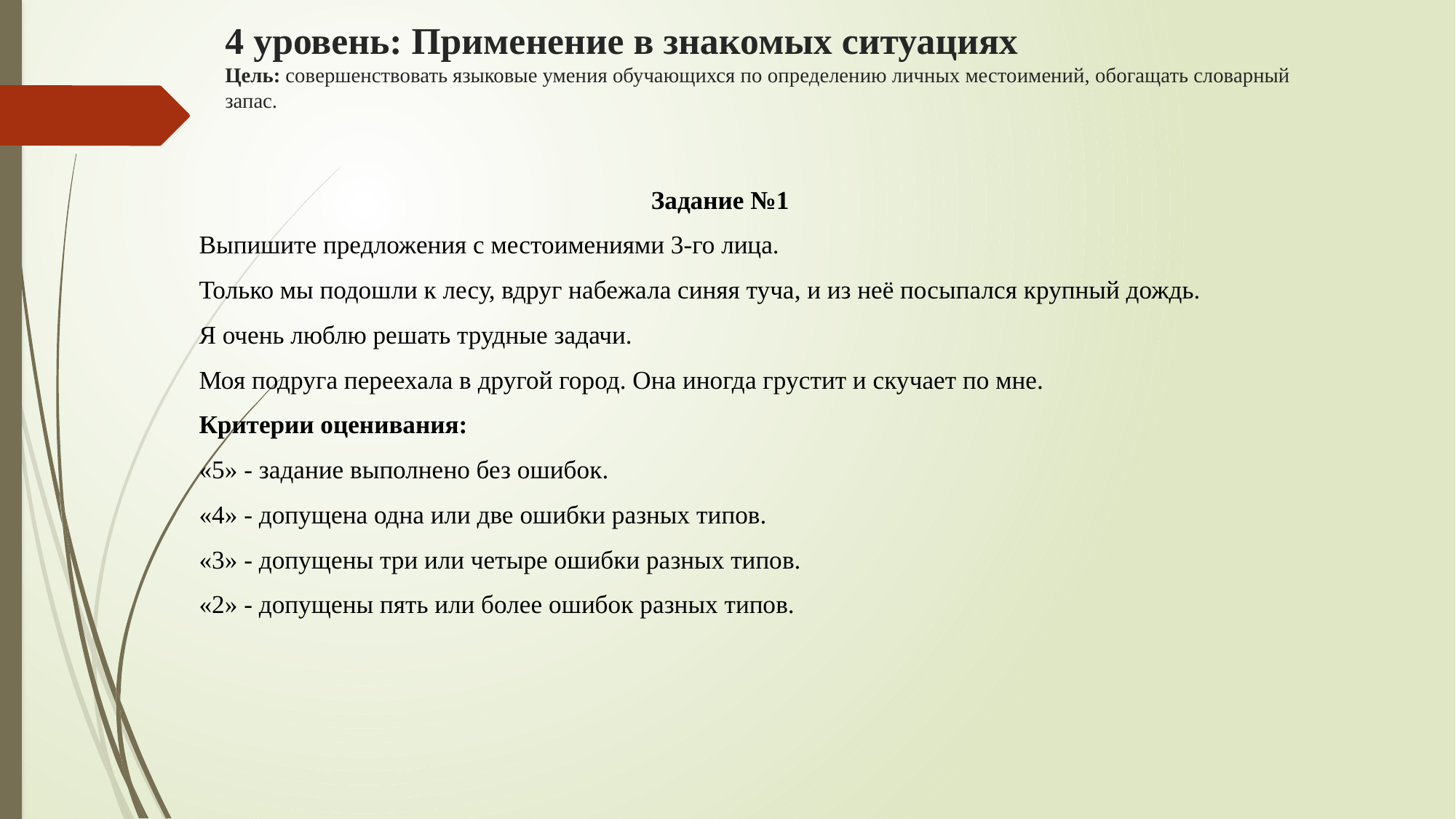

# 4 уровень: Применение в знакомых ситуациях Цель: совершенствовать языковые умения обучающихся по определению личных местоимений, обогащать словарный запас.
Задание №1
Выпишите предложения с местоимениями 3-го лица.
Только мы подошли к лесу, вдруг набежала синяя туча, и из неё посыпался крупный дождь.
Я очень люблю решать трудные задачи.
Моя подруга переехала в другой город. Она иногда грустит и скучает по мне.
Критерии оценивания:
«5» - задание выполнено без ошибок.
«4» - допущена одна или две ошибки разных типов.
«3» - допущены три или четыре ошибки разных типов.
«2» - допущены пять или более ошибок разных типов.